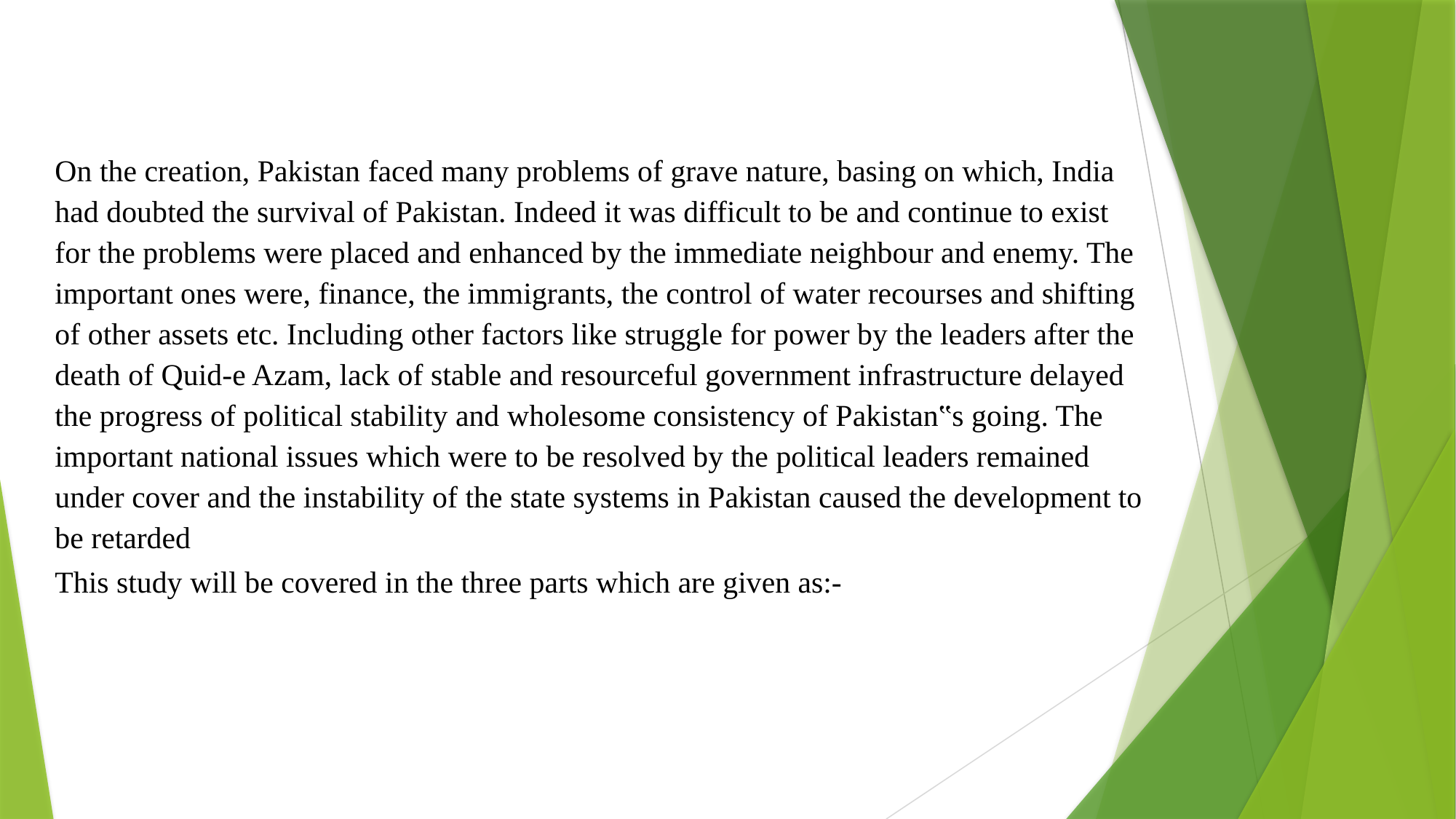

On the creation, Pakistan faced many problems of grave nature, basing on which, India had doubted the survival of Pakistan. Indeed it was difficult to be and continue to exist for the problems were placed and enhanced by the immediate neighbour and enemy. The important ones were, finance, the immigrants, the control of water recourses and shifting of other assets etc. Including other factors like struggle for power by the leaders after the death of Quid-e Azam, lack of stable and resourceful government infrastructure delayed the progress of political stability and wholesome consistency of Pakistan‟s going. The important national issues which were to be resolved by the political leaders remained under cover and the instability of the state systems in Pakistan caused the development to be retarded
This study will be covered in the three parts which are given as:-